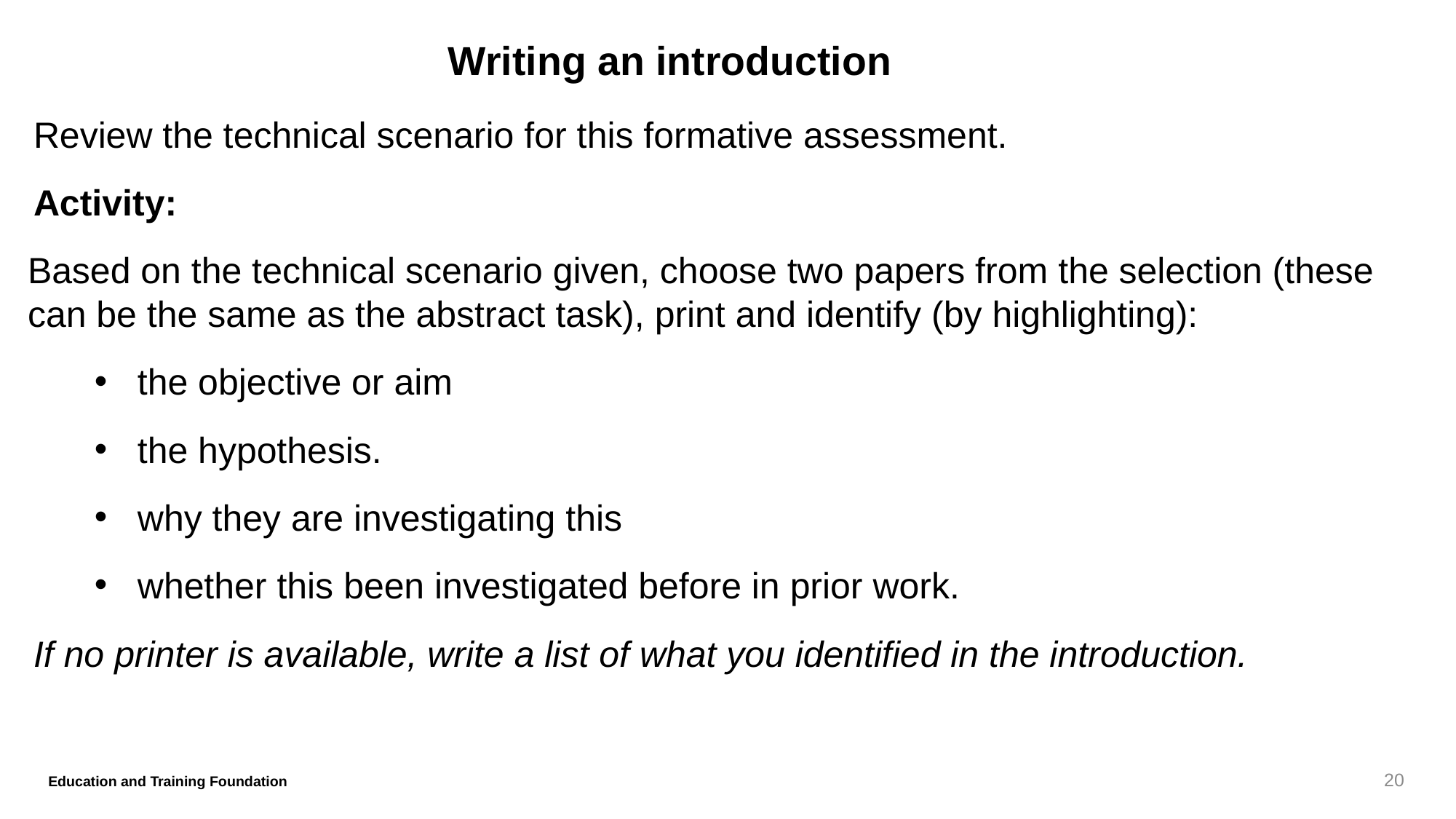

# Writing an introduction
Review the technical scenario for this formative assessment.
Activity:
Based on the technical scenario given, choose two papers from the selection (these can be the same as the abstract task), print and identify (by highlighting):
the objective or aim
the hypothesis.
why they are investigating this
whether this been investigated before in prior work.
If no printer is available, write a list of what you identified in the introduction.

20
Education and Training Foundation